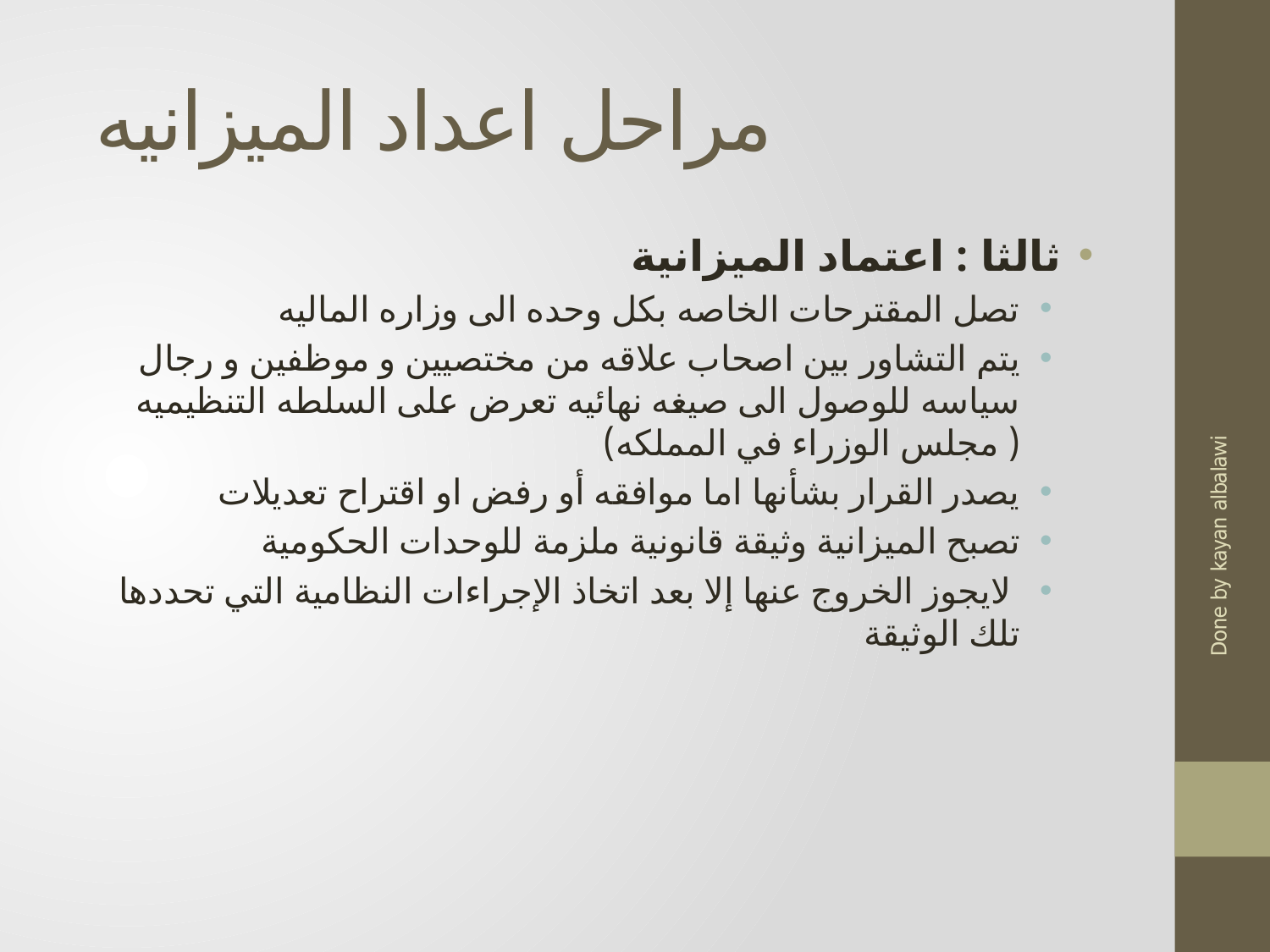

# مراحل اعداد الميزانيه
ثالثا : اعتماد الميزانية
تصل المقترحات الخاصه بكل وحده الى وزاره الماليه
يتم التشاور بين اصحاب علاقه من مختصيين و موظفين و رجال سياسه للوصول الى صيغه نهائيه تعرض على السلطه التنظيميه ( مجلس الوزراء في المملكه)
يصدر القرار بشأنها اما موافقه أو رفض او اقتراح تعديلات
تصبح الميزانية وثيقة قانونية ملزمة للوحدات الحكومية
 لايجوز الخروج عنها إلا بعد اتخاذ الإجراءات النظامية التي تحددها تلك الوثيقة
Done by kayan albalawi